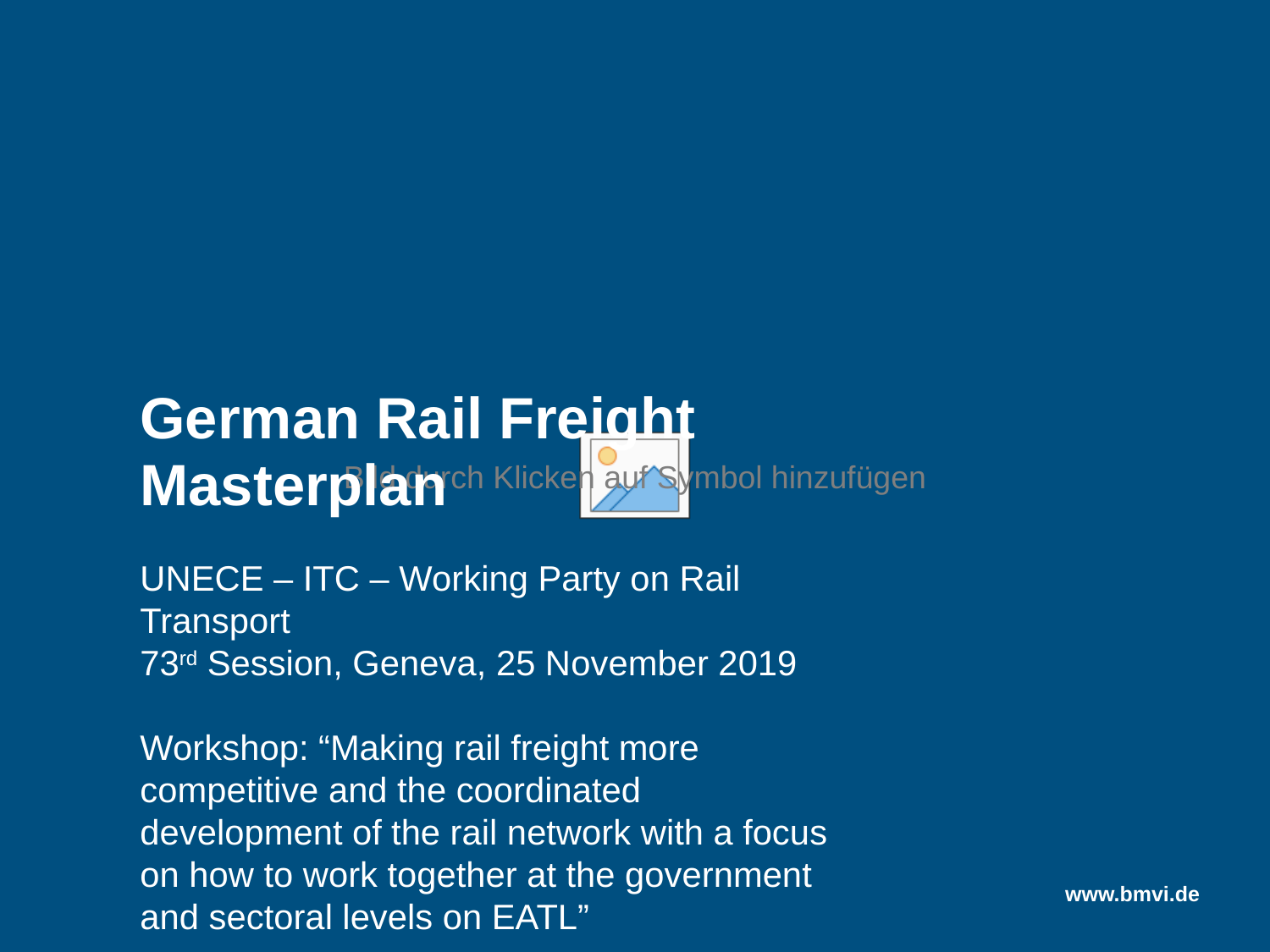

# German Rail Freight Masterplan
UNECE – ITC – Working Party on Rail Transport
73rd Session, Geneva, 25 November 2019

Workshop: “Making rail freight more competitive and the coordinated development of the rail network with a focus on how to work together at the government and sectoral levels on EATL”

www.bmvi.de